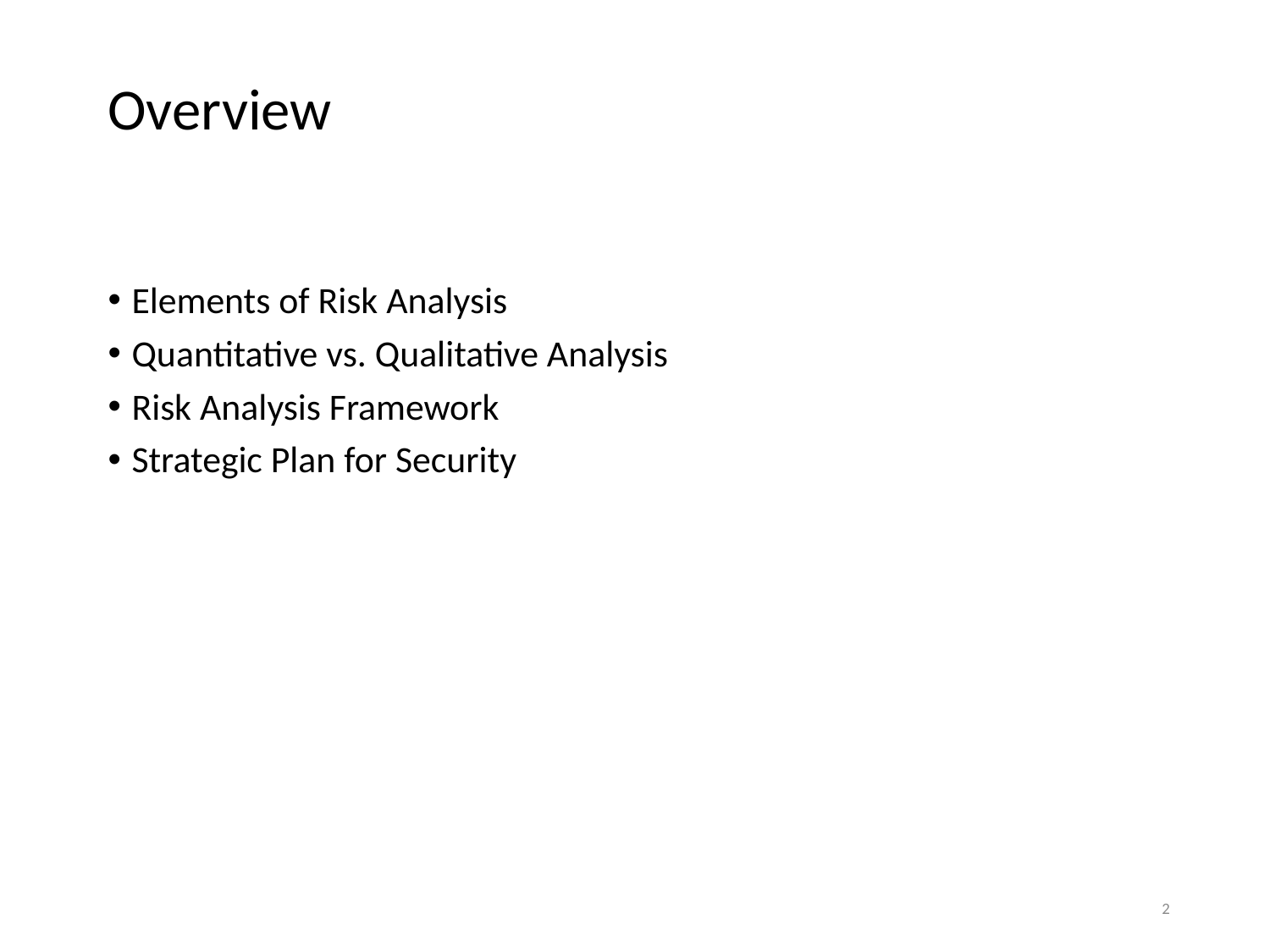

# Overview
Elements of Risk Analysis
Quantitative vs. Qualitative Analysis
Risk Analysis Framework
Strategic Plan for Security
2